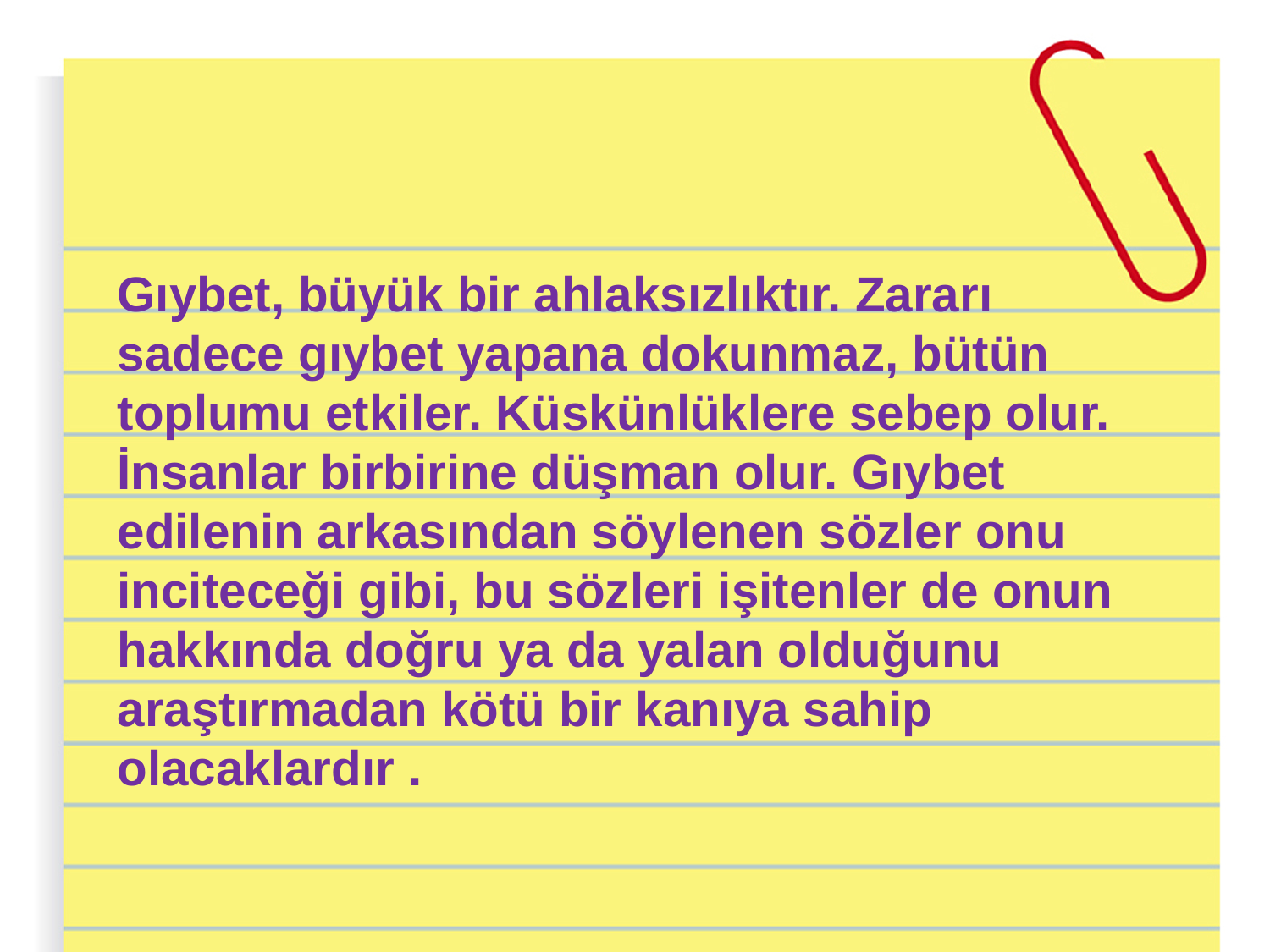

Gıybet, büyük bir ahlaksızlıktır. Zararı sadece gıybet yapana dokunmaz, bütün toplumu etkiler. Küskünlüklere sebep olur. İnsanlar birbirine düşman olur. Gıybet edilenin arkasından söylenen sözler onu inciteceği gibi, bu sözleri işitenler de onun hakkında doğru ya da yalan olduğunu araştırmadan kötü bir kanıya sahip olacaklardır .